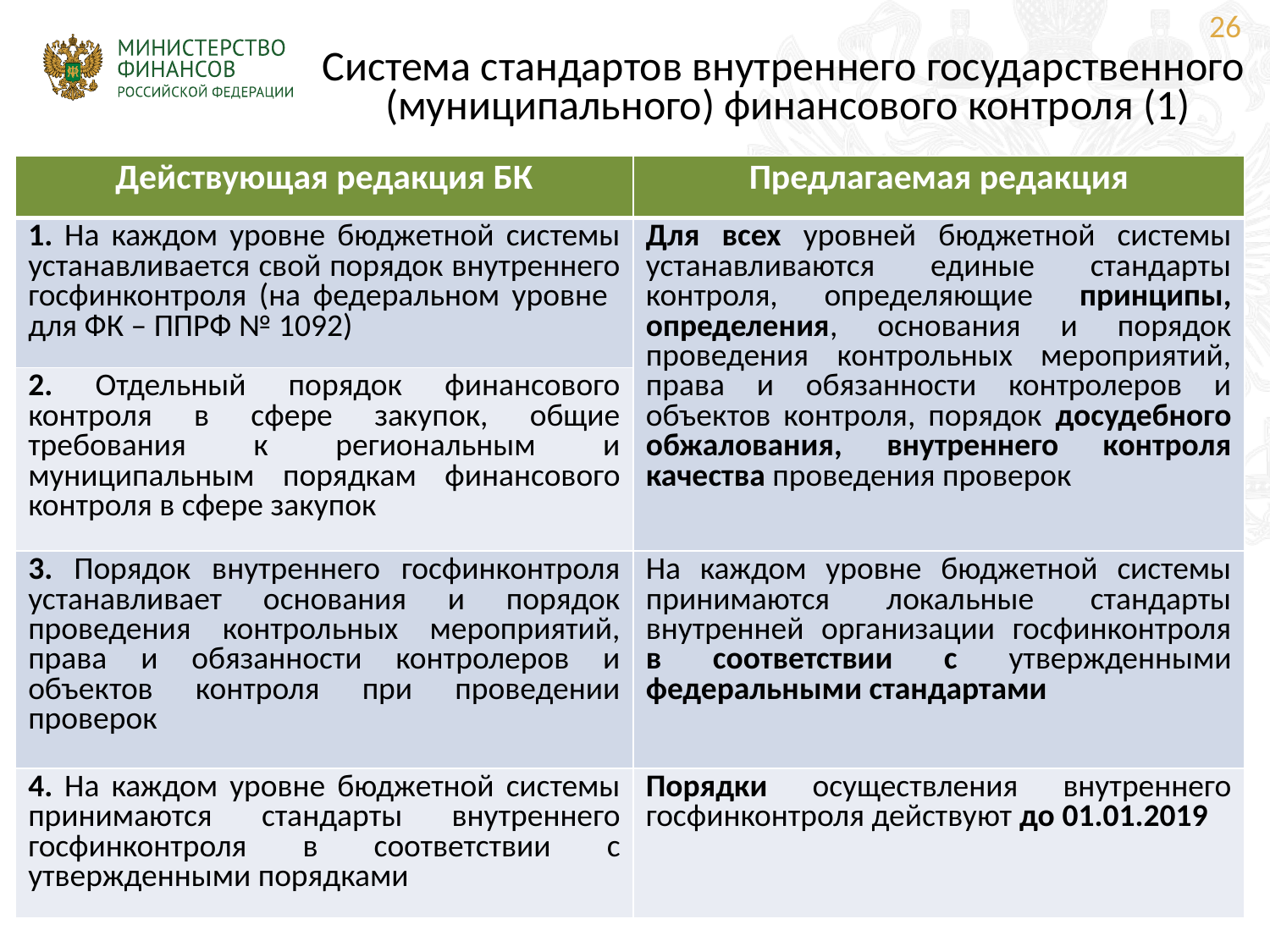

26
Система стандартов внутреннего государственного
(муниципального) финансового контроля (1)
| Действующая редакция БК | Предлагаемая редакция |
| --- | --- |
| 1. На каждом уровне бюджетной системы устанавливается свой порядок внутреннего госфинконтроля (на федеральном уровне для ФК – ППРФ № 1092) | Для всех уровней бюджетной системы устанавливаются единые стандарты контроля, определяющие принципы, определения, основания и порядок проведения контрольных мероприятий, права и обязанности контролеров и объектов контроля, порядок досудебного обжалования, внутреннего контроля качества проведения проверок |
| 2. Отдельный порядок финансового контроля в сфере закупок, общие требования к региональным и муниципальным порядкам финансового контроля в сфере закупок |  |
| 3. Порядок внутреннего госфинконтроля устанавливает основания и порядок проведения контрольных мероприятий, права и обязанности контролеров и объектов контроля при проведении проверок | На каждом уровне бюджетной системы принимаются локальные стандарты внутренней организации госфинконтроля в соответствии с утвержденными федеральными стандартами |
| 4. На каждом уровне бюджетной системы принимаются стандарты внутреннего госфинконтроля в соответствии с утвержденными порядками | Порядки осуществления внутреннего госфинконтроля действуют до 01.01.2019 |